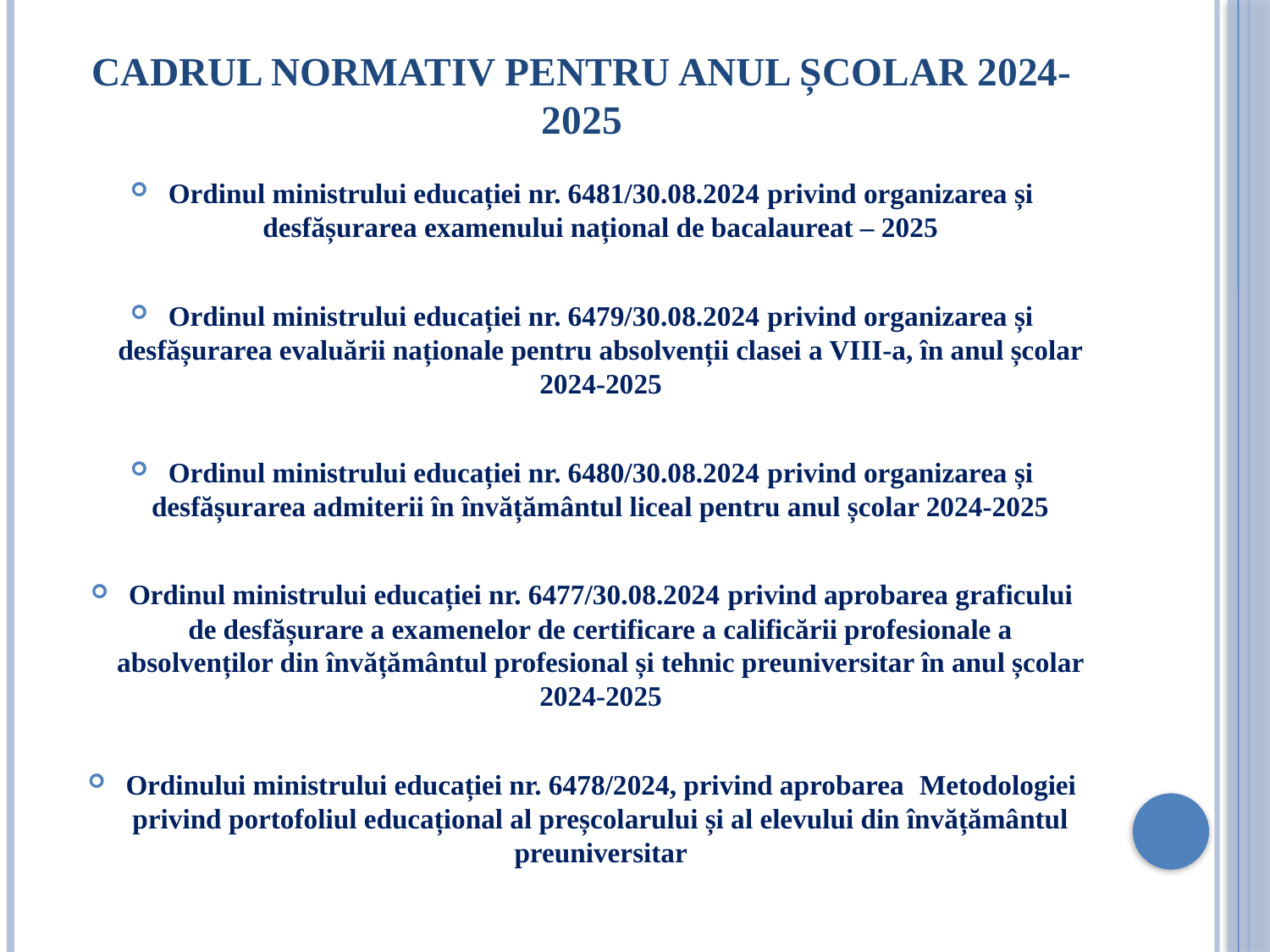

# CADRUL NORMATIV PENTRU ANUL ȘCOLAR 2024-2025
Ordinul ministrului educației nr. 6481/30.08.2024 privind organizarea și desfășurarea examenului național de bacalaureat – 2025

Ordinul ministrului educației nr. 6479/30.08.2024 privind organizarea și desfășurarea evaluării naționale pentru absolvenții clasei a VIII-a, în anul școlar 2024-2025

Ordinul ministrului educației nr. 6480/30.08.2024 privind organizarea și desfășurarea admiterii în învățământul liceal pentru anul școlar 2024-2025

Ordinul ministrului educației nr. 6477/30.08.2024 privind aprobarea graficului de desfășurare a examenelor de certificare a calificării profesionale a absolvenților din învățământul profesional și tehnic preuniversitar în anul școlar 2024-2025

Ordinului ministrului educației nr. 6478/2024, privind aprobarea  Metodologiei privind portofoliul educațional al preșcolarului și al elevului din învățământul preuniversitar